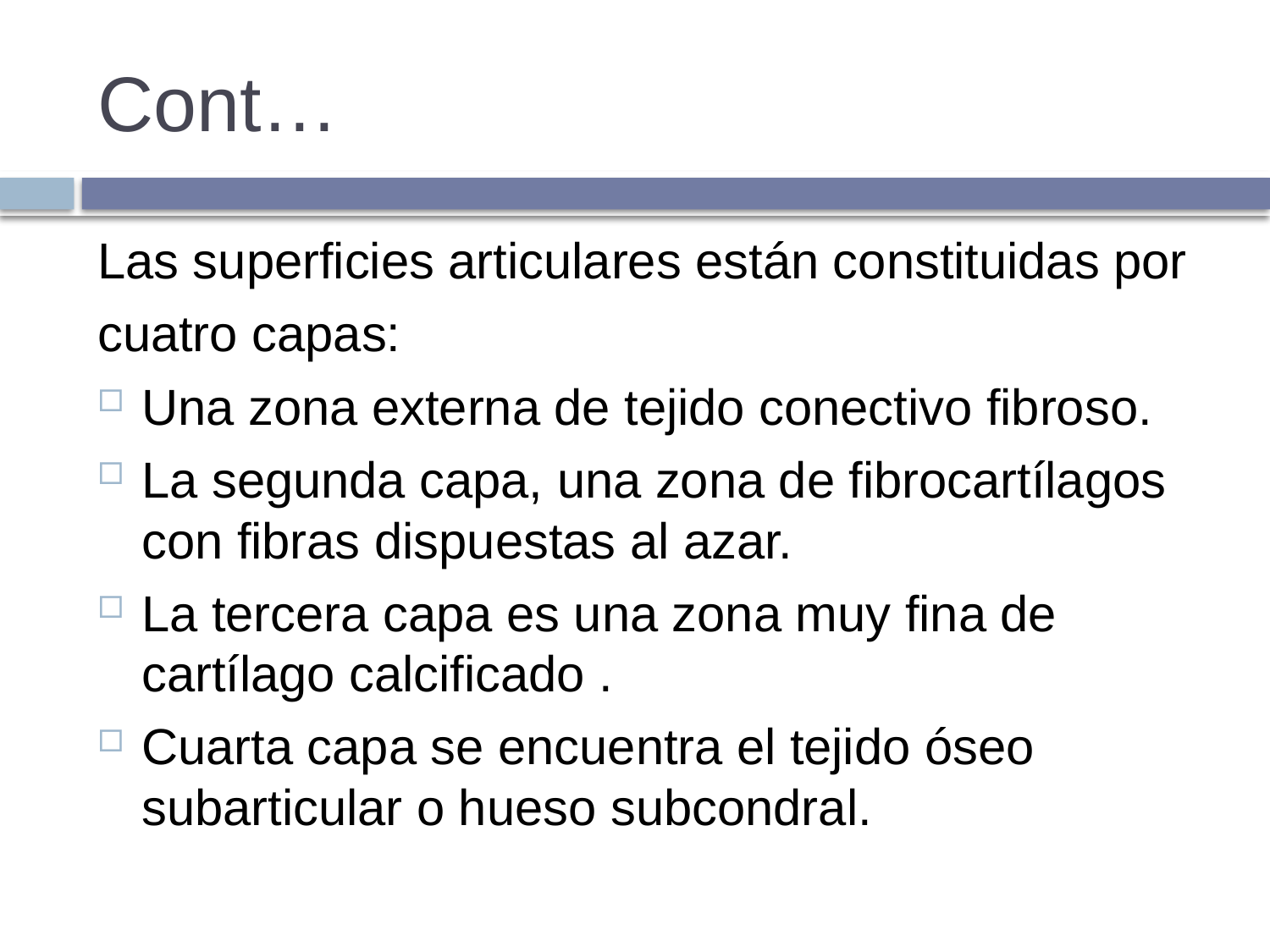

# Cont…
Las superficies articulares están constituidas por
cuatro capas:
Una zona externa de tejido conectivo fibroso.
La segunda capa, una zona de fibrocartílagos con fibras dispuestas al azar.
La tercera capa es una zona muy fina de cartílago calcificado .
Cuarta capa se encuentra el tejido óseo subarticular o hueso subcondral.